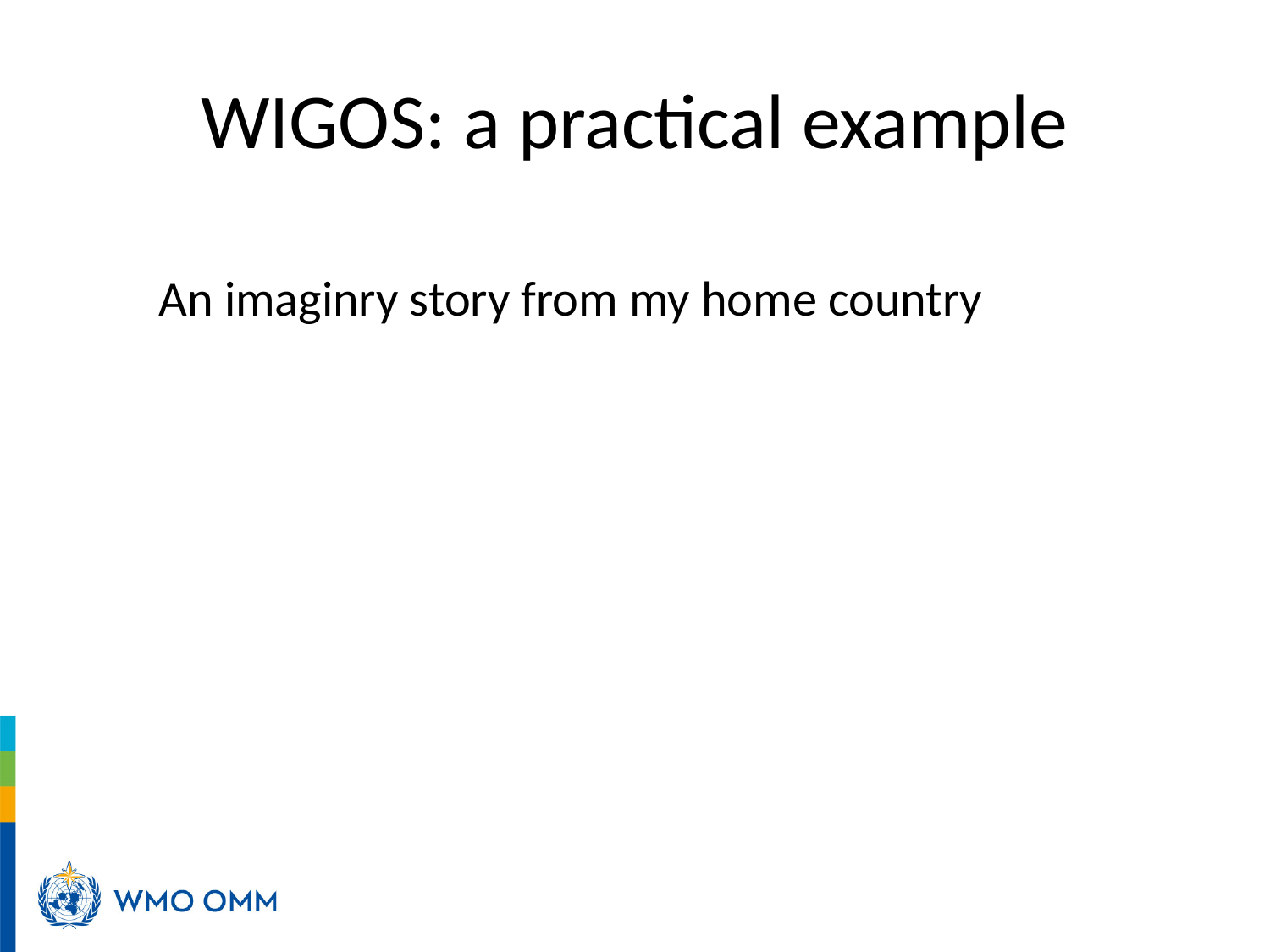

# WIGOS: a practical example
An imaginry story from my home country